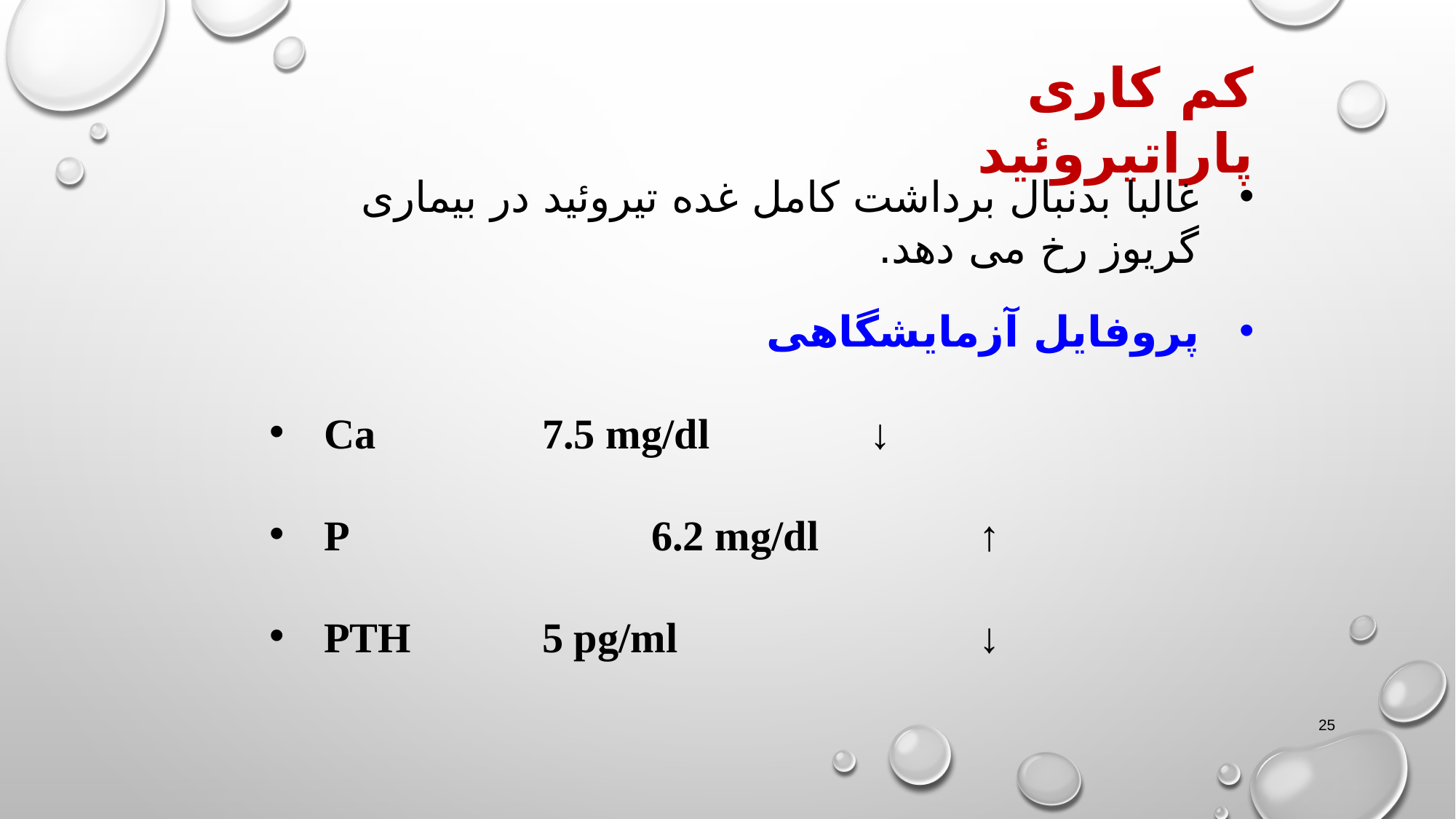

کم کاری پاراتیروئید
غالبا بدنبال برداشت کامل غده تیروئید در بیماری گریوز رخ می دهد.
پروفایل آزمایشگاهی
Ca 		7.5 mg/dl 		↓
P			6.2 mg/dl		↑
PTH 		5 pg/ml			↓
25